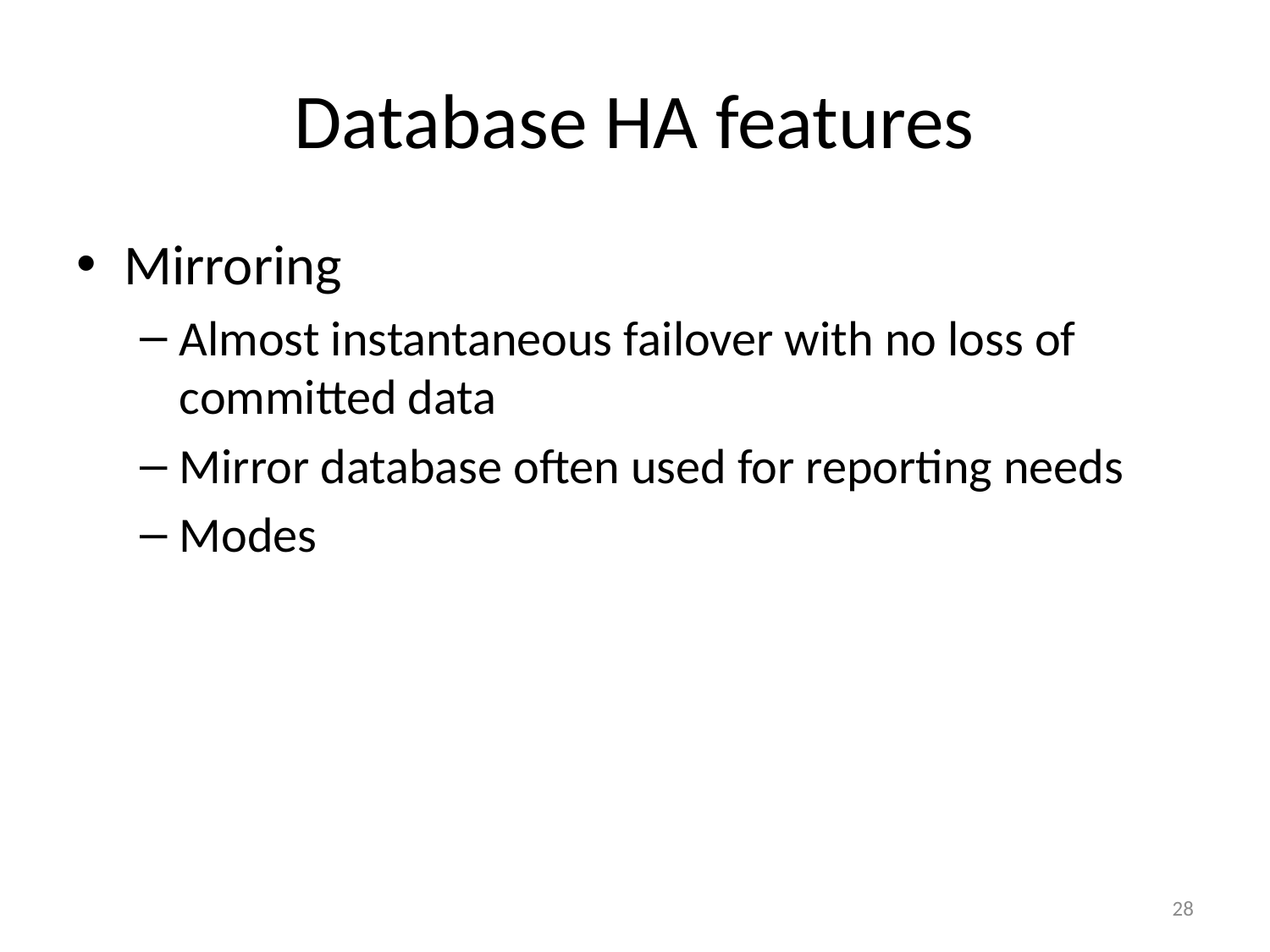

# Database HA features
Mirroring
Almost instantaneous failover with no loss of committed data
Mirror database often used for reporting needs
Modes

28